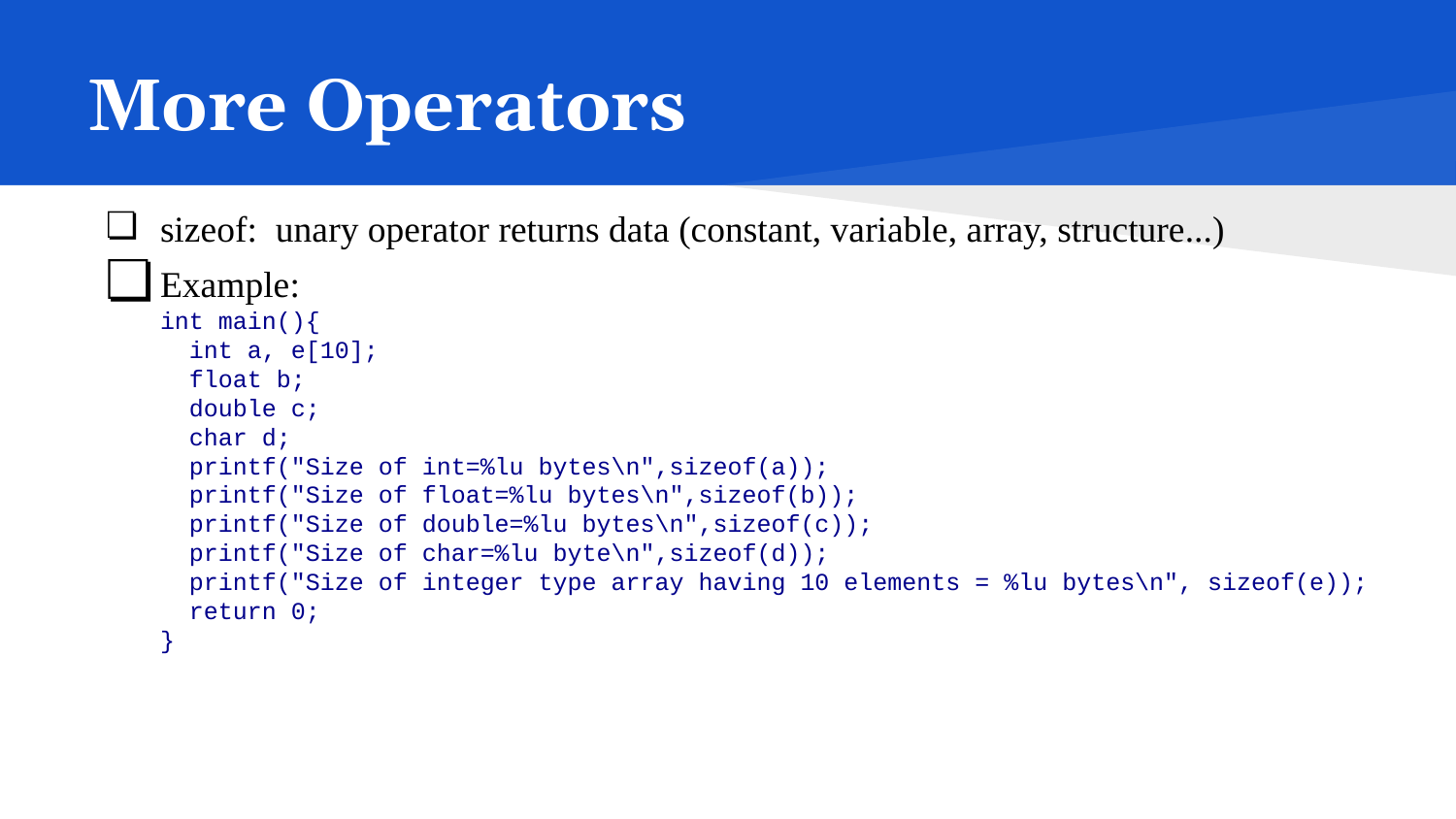

# More Operators
sizeof:  unary operator returns data (constant, variable, array, structure...)
Example:
int main(){
  int a, e[10];
  float b;
  double c;
  char d;
  printf("Size of int=%lu bytes\n",sizeof(a));
  printf("Size of float=%lu bytes\n",sizeof(b));
  printf("Size of double=%lu bytes\n",sizeof(c));
  printf("Size of char=%lu byte\n",sizeof(d));
  printf("Size of integer type array having 10 elements = %lu bytes\n", sizeof(e));
  return 0;
}